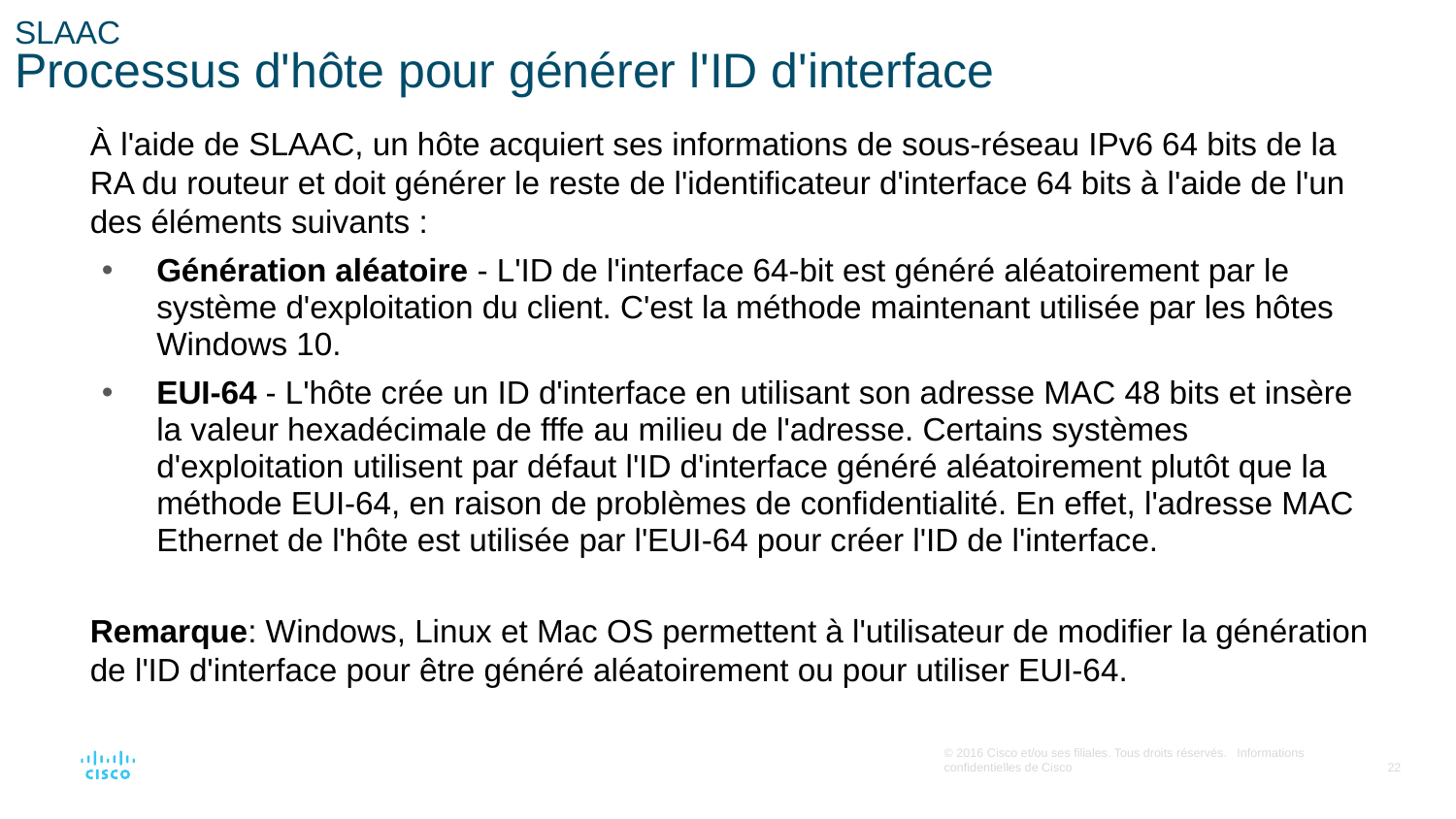

# SLAAC Processus d'hôte pour générer l'ID d'interface
À l'aide de SLAAC, un hôte acquiert ses informations de sous-réseau IPv6 64 bits de la RA du routeur et doit générer le reste de l'identificateur d'interface 64 bits à l'aide de l'un des éléments suivants :
Génération aléatoire - L'ID de l'interface 64-bit est généré aléatoirement par le système d'exploitation du client. C'est la méthode maintenant utilisée par les hôtes Windows 10.
EUI-64 - L'hôte crée un ID d'interface en utilisant son adresse MAC 48 bits et insère la valeur hexadécimale de fffe au milieu de l'adresse. Certains systèmes d'exploitation utilisent par défaut l'ID d'interface généré aléatoirement plutôt que la méthode EUI-64, en raison de problèmes de confidentialité. En effet, l'adresse MAC Ethernet de l'hôte est utilisée par l'EUI-64 pour créer l'ID de l'interface.

Remarque: Windows, Linux et Mac OS permettent à l'utilisateur de modifier la génération de l'ID d'interface pour être généré aléatoirement ou pour utiliser EUI-64.